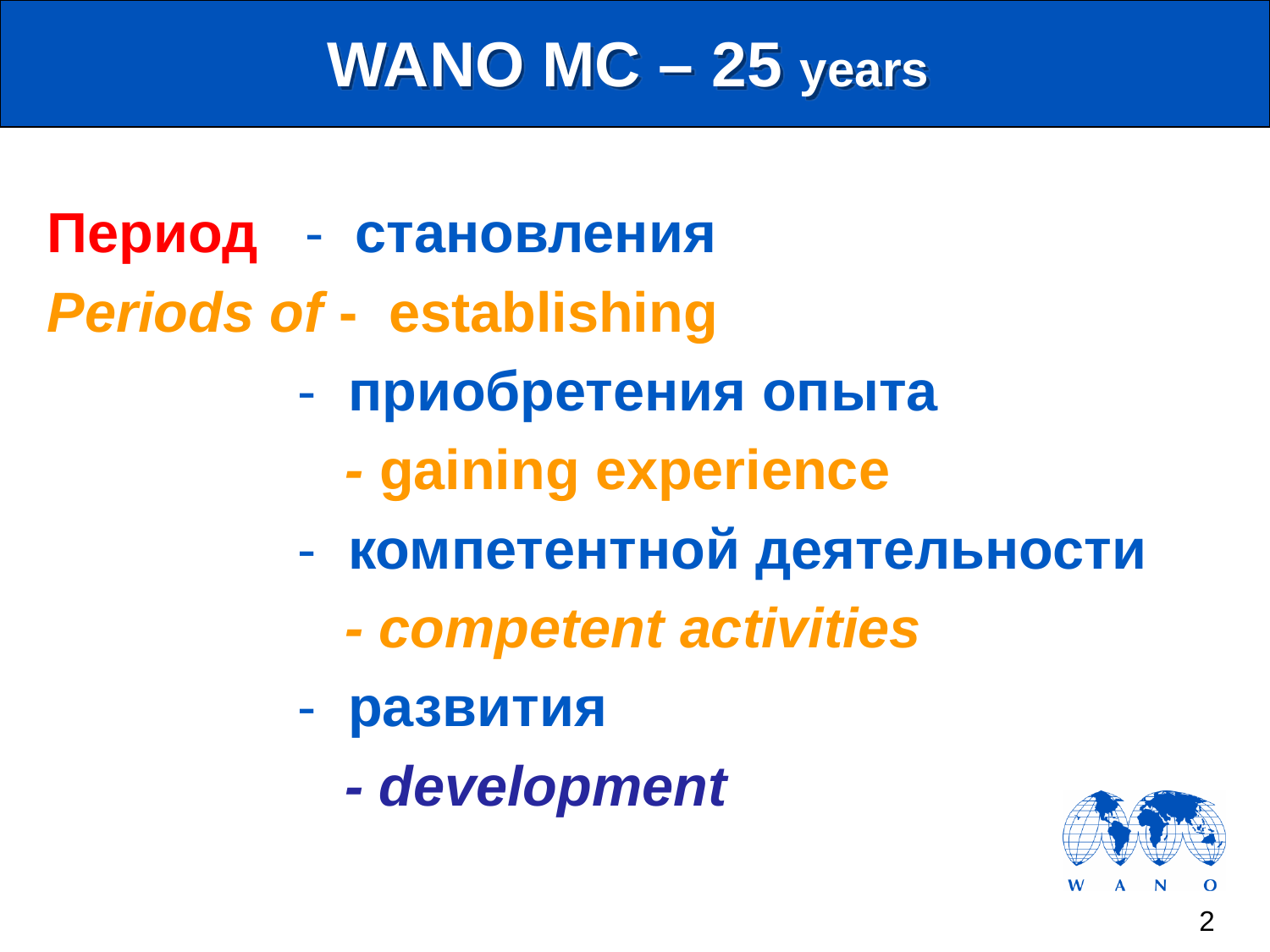

# WANO MC – 25 years

Период   -  становления
Periods of -  establishing
                -  приобретения опыта
                   - gaining experience
                -  компетентной деятельности
                   - competent activities
                -  развития
                   - development
2